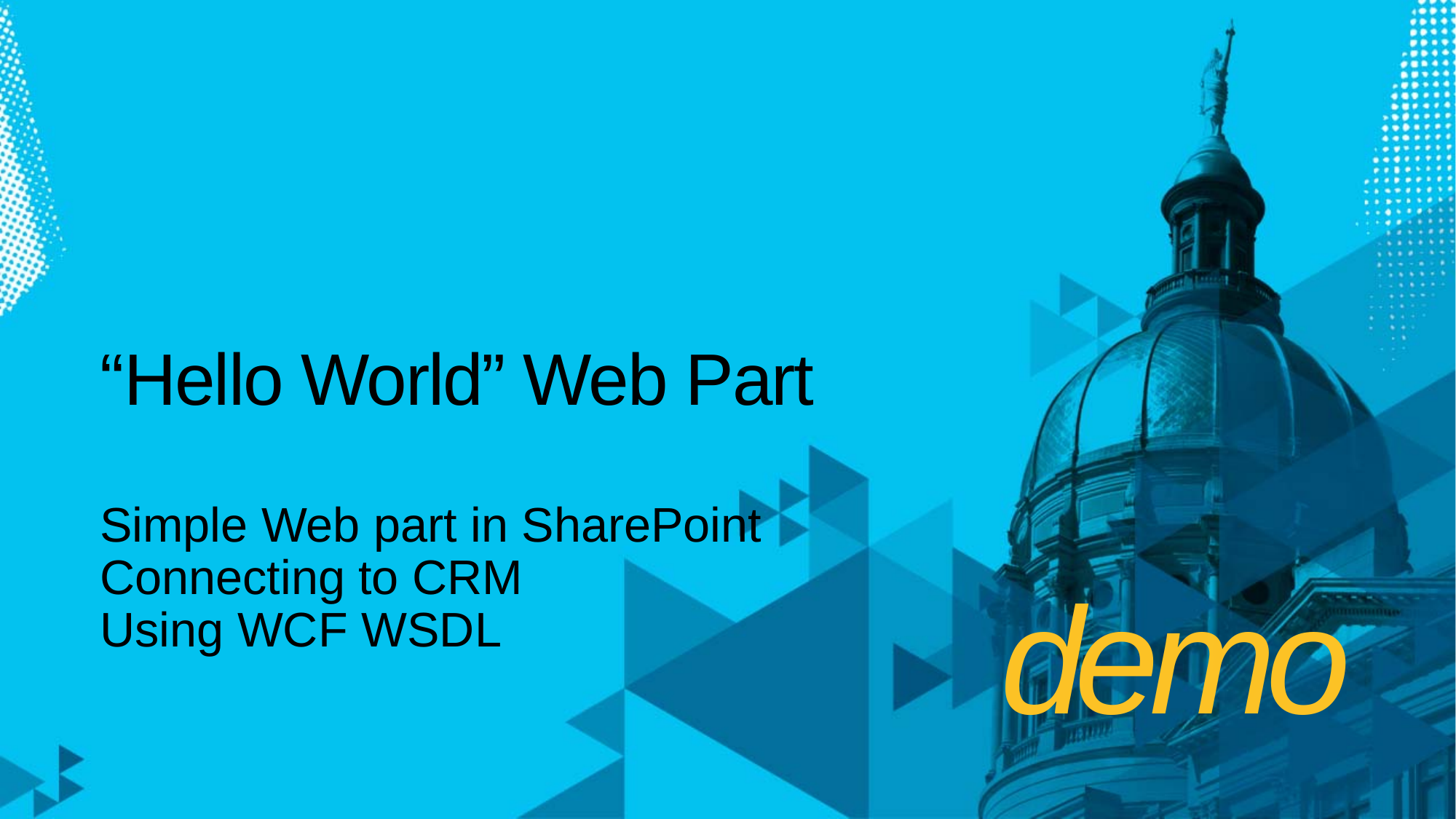

# “Hello World” Web Part
Simple Web part in SharePoint
Connecting to CRM
Using WCF WSDL

demo